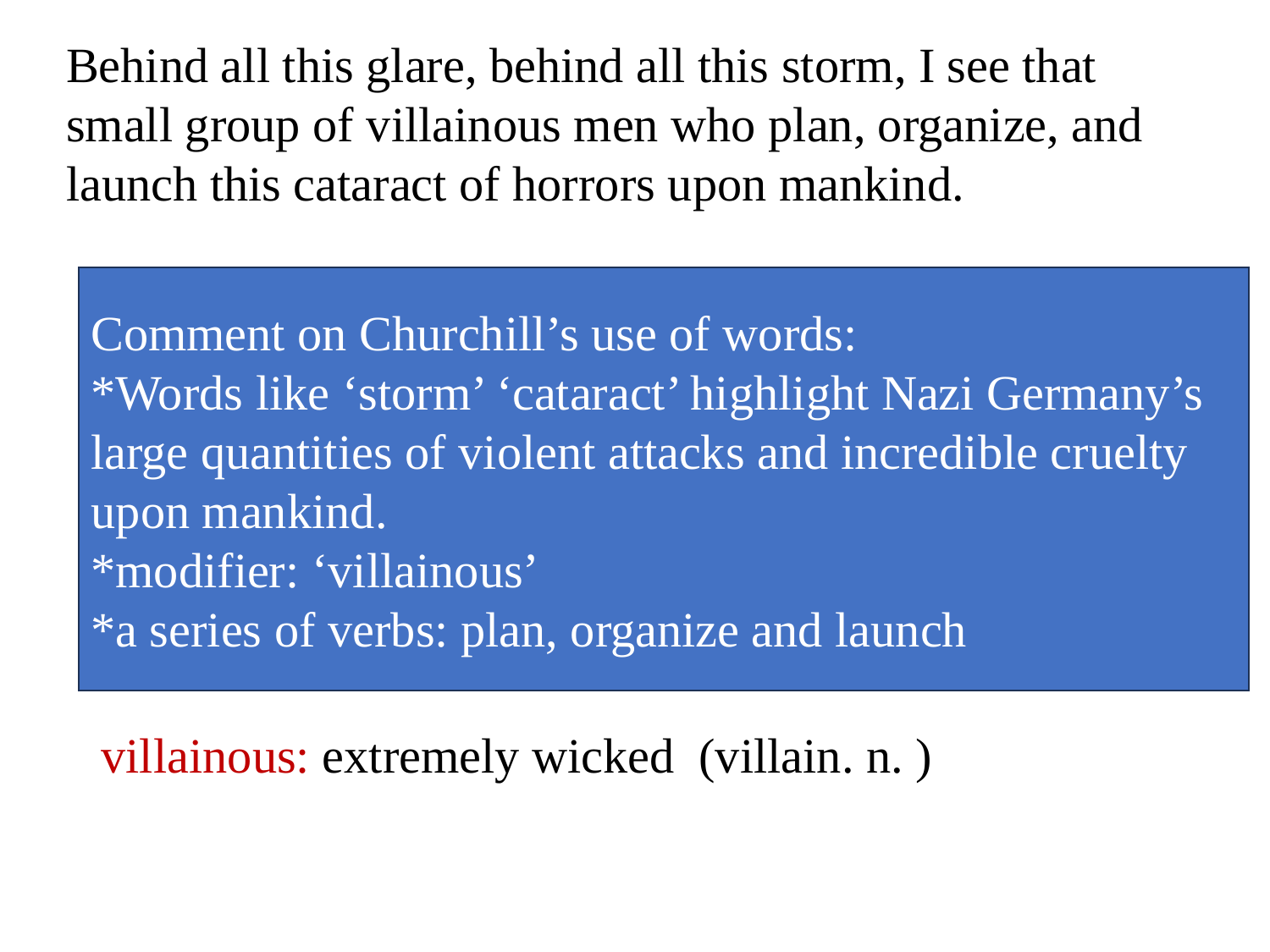

Behind all this glare, behind all this storm, I see that small group of villainous men who plan, organize, and launch this cataract of horrors upon mankind.
Comment on Churchill’s use of words:
*Words like ‘storm’ ‘cataract’ highlight Nazi Germany’s large quantities of violent attacks and incredible cruelty upon mankind.
*modifier: ‘villainous’
*a series of verbs: plan, organize and launch
glare: (hostile look) -- hatred;
          hostility
storm: attack, fighting, war
cataract of horrors: let off a flood of horrors. (Large quantity of horrors were just like a cataract).
Rhetorical device:
     metaphor

villainous: extremely wicked  (villain. n. )